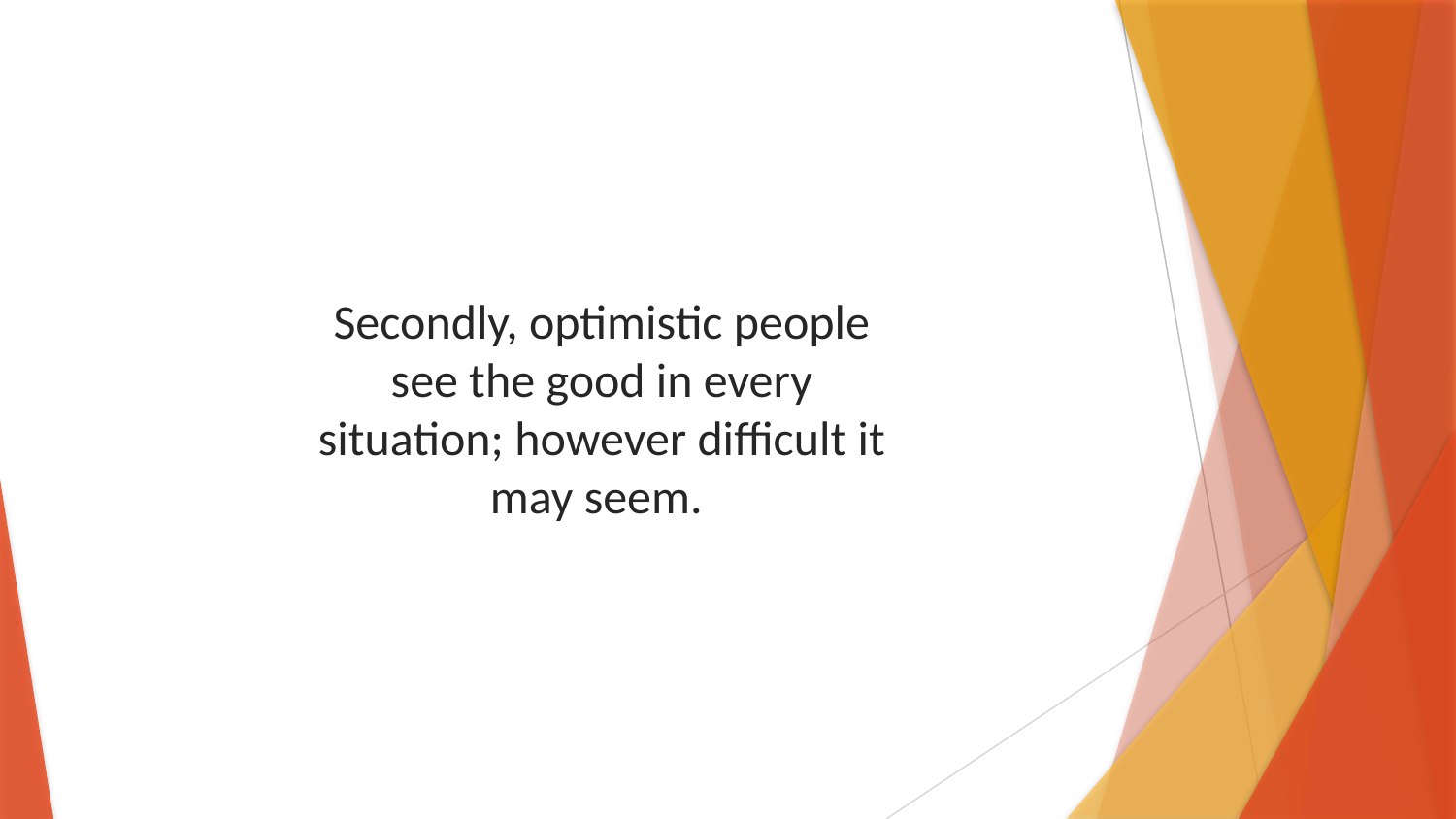

Secondly, optimistic people see the good in every situation; however difficult it may seem.